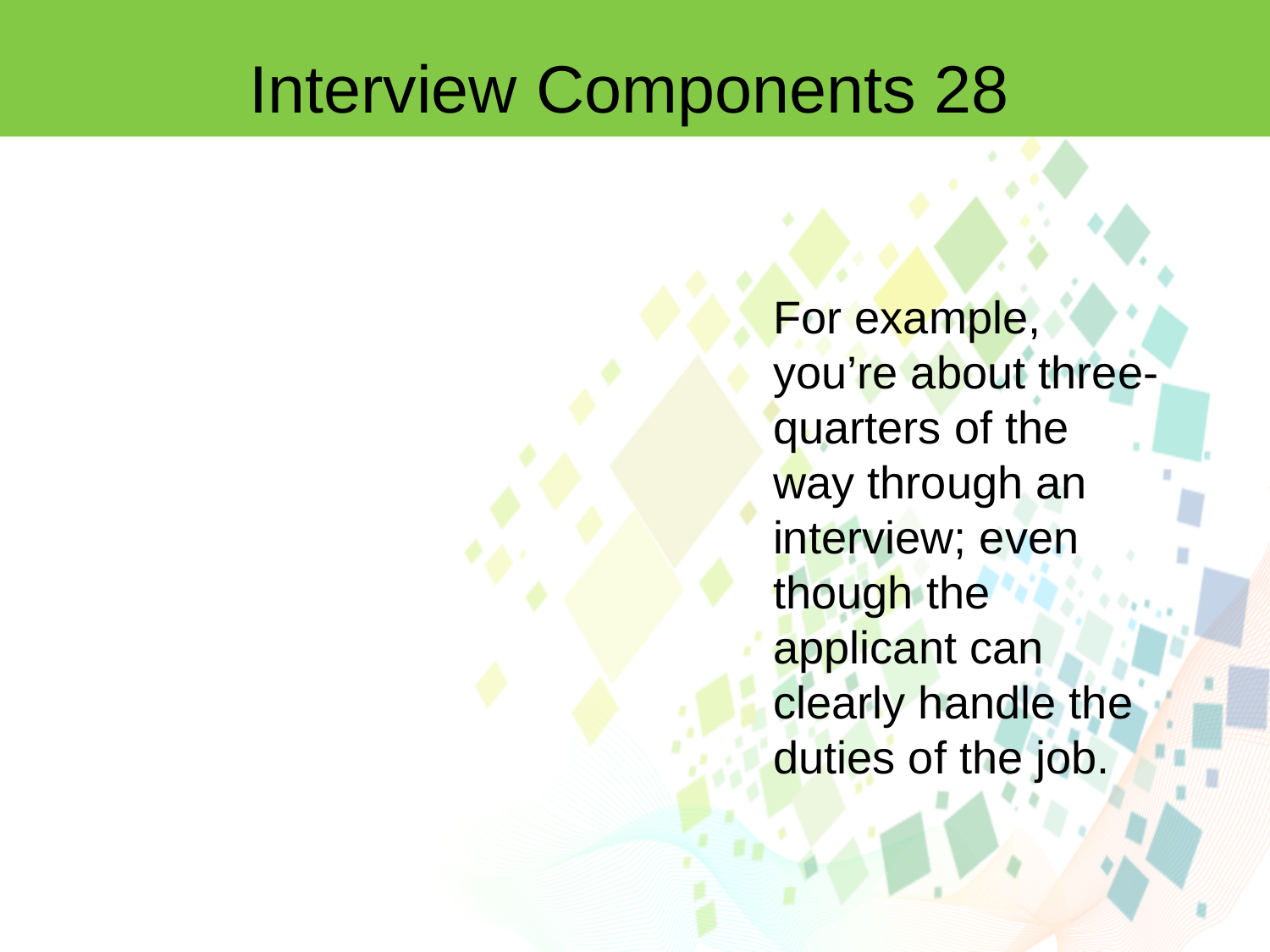

Interview Components 28
For example, you’re about three-quarters of the way through an interview; even though the applicant can clearly handle the
duties of the job.